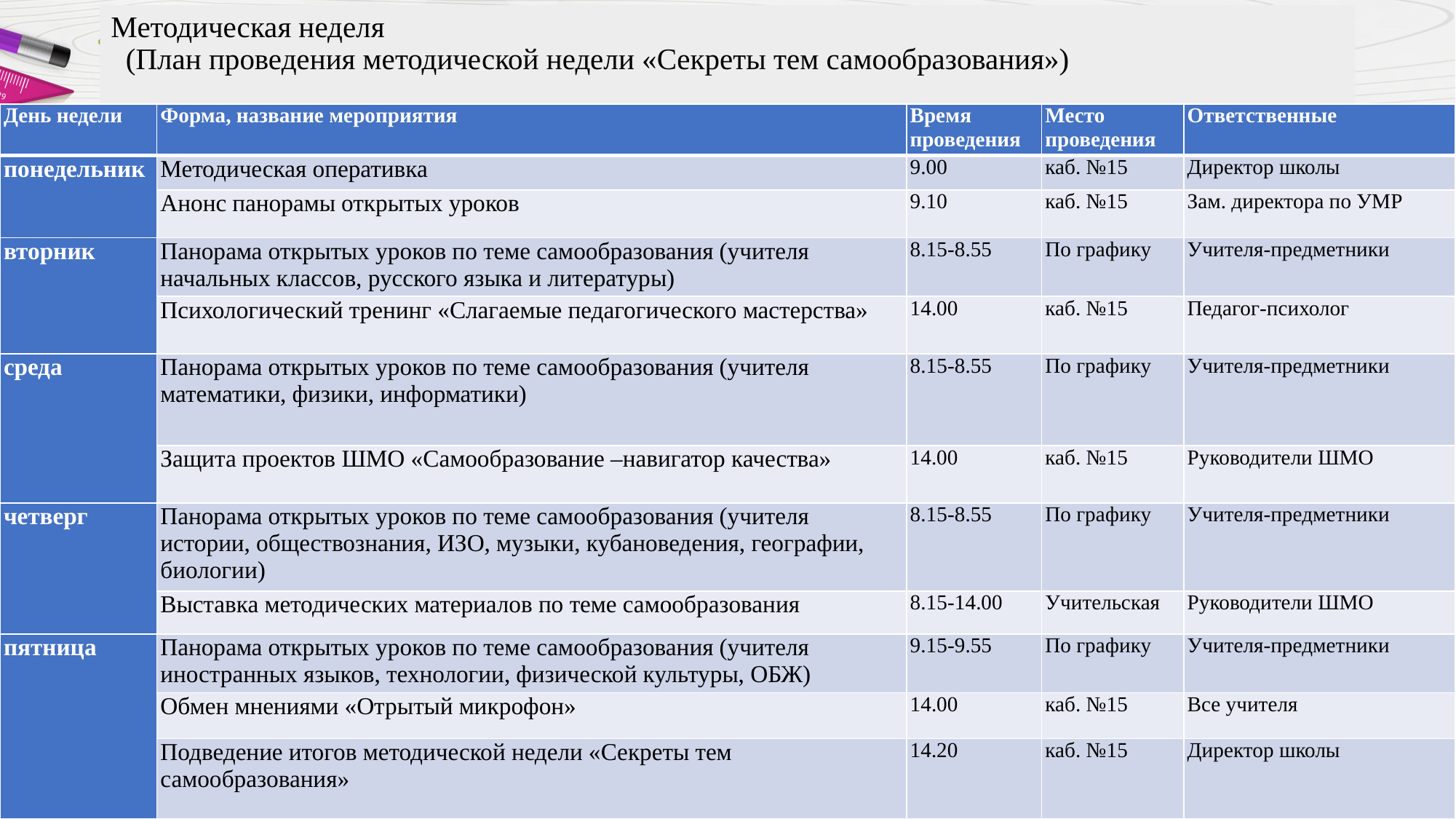

# Методическая неделя (План проведения методической недели «Секреты тем самообразования»)
| День недели | Форма, название мероприятия | Время проведения | Место проведения | Ответственные |
| --- | --- | --- | --- | --- |
| понедельник | Методическая оперативка | 9.00 | каб. №15 | Директор школы |
|  | Анонс панорамы открытых уроков | 9.10 | каб. №15 | Зам. директора по УМР |
| вторник | Панорама открытых уроков по теме самообразования (учителя начальных классов, русского языка и литературы) | 8.15-8.55 | По графику | Учителя-предметники |
|  | Психологический тренинг «Слагаемые педагогического мастерства» | 14.00 | каб. №15 | Педагог-психолог |
| среда | Панорама открытых уроков по теме самообразования (учителя математики, физики, информатики) | 8.15-8.55 | По графику | Учителя-предметники |
|  | Защита проектов ШМО «Самообразование –навигатор качества» | 14.00 | каб. №15 | Руководители ШМО |
| четверг | Панорама открытых уроков по теме самообразования (учителя истории, обществознания, ИЗО, музыки, кубановедения, географии, биологии) | 8.15-8.55 | По графику | Учителя-предметники |
|  | Выставка методических материалов по теме самообразования | 8.15-14.00 | Учительская | Руководители ШМО |
| пятница | Панорама открытых уроков по теме самообразования (учителя иностранных языков, технологии, физической культуры, ОБЖ) | 9.15-9.55 | По графику | Учителя-предметники |
|  | Обмен мнениями «Отрытый микрофон» | 14.00 | каб. №15 | Все учителя |
|  | Подведение итогов методической недели «Секреты тем самообразования» | 14.20 | каб. №15 | Директор школы |